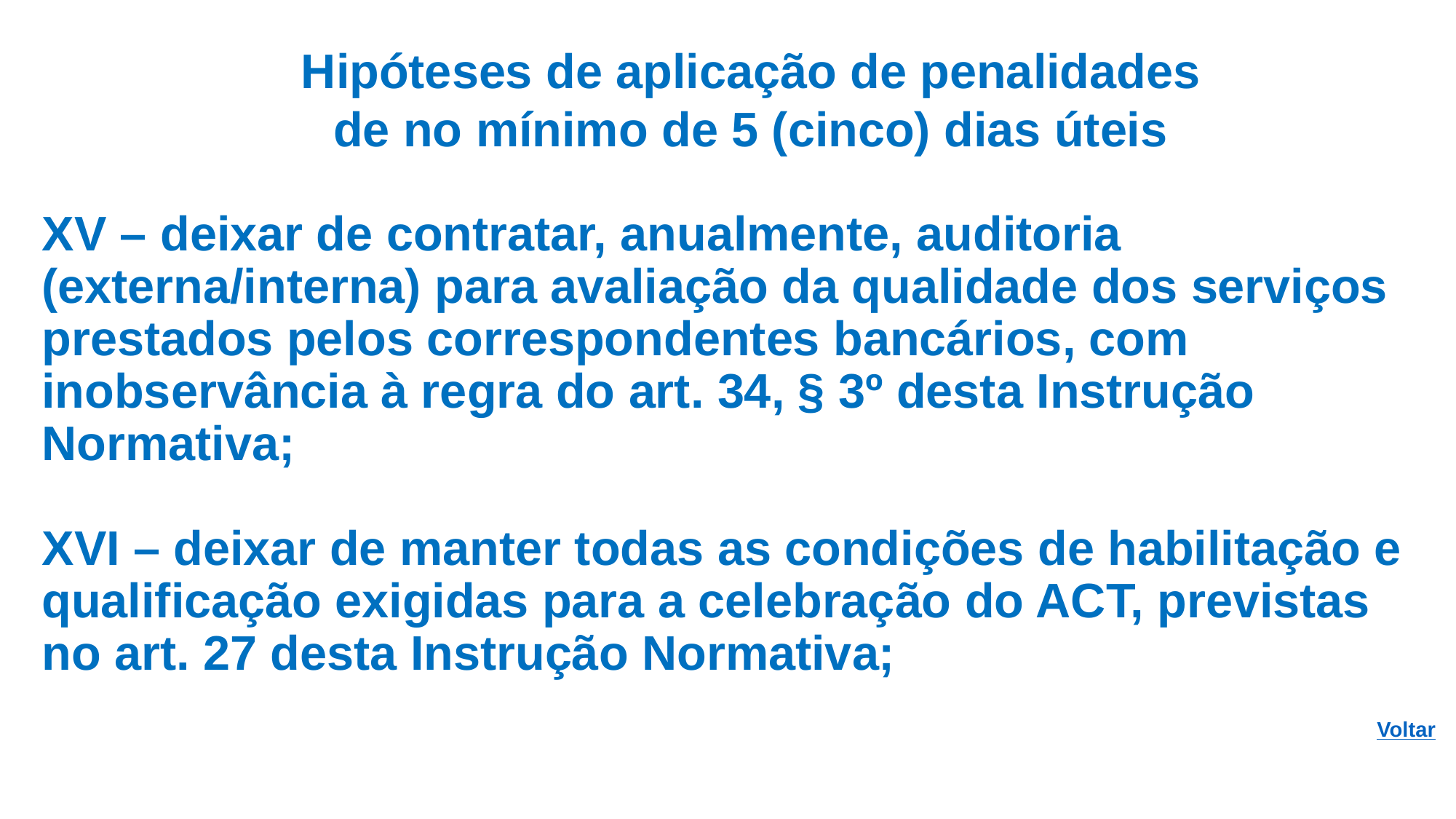

Hipóteses de aplicação de penalidades de no mínimo de 5 (cinco) dias úteis
# XV – deixar de contratar, anualmente, auditoria (externa/interna) para avaliação da qualidade dos serviços prestados pelos correspondentes bancários, com inobservância à regra do art. 34, § 3º desta Instrução Normativa; XVI – deixar de manter todas as condições de habilitação e qualificação exigidas para a celebração do ACT, previstas no art. 27 desta Instrução Normativa;
Voltar